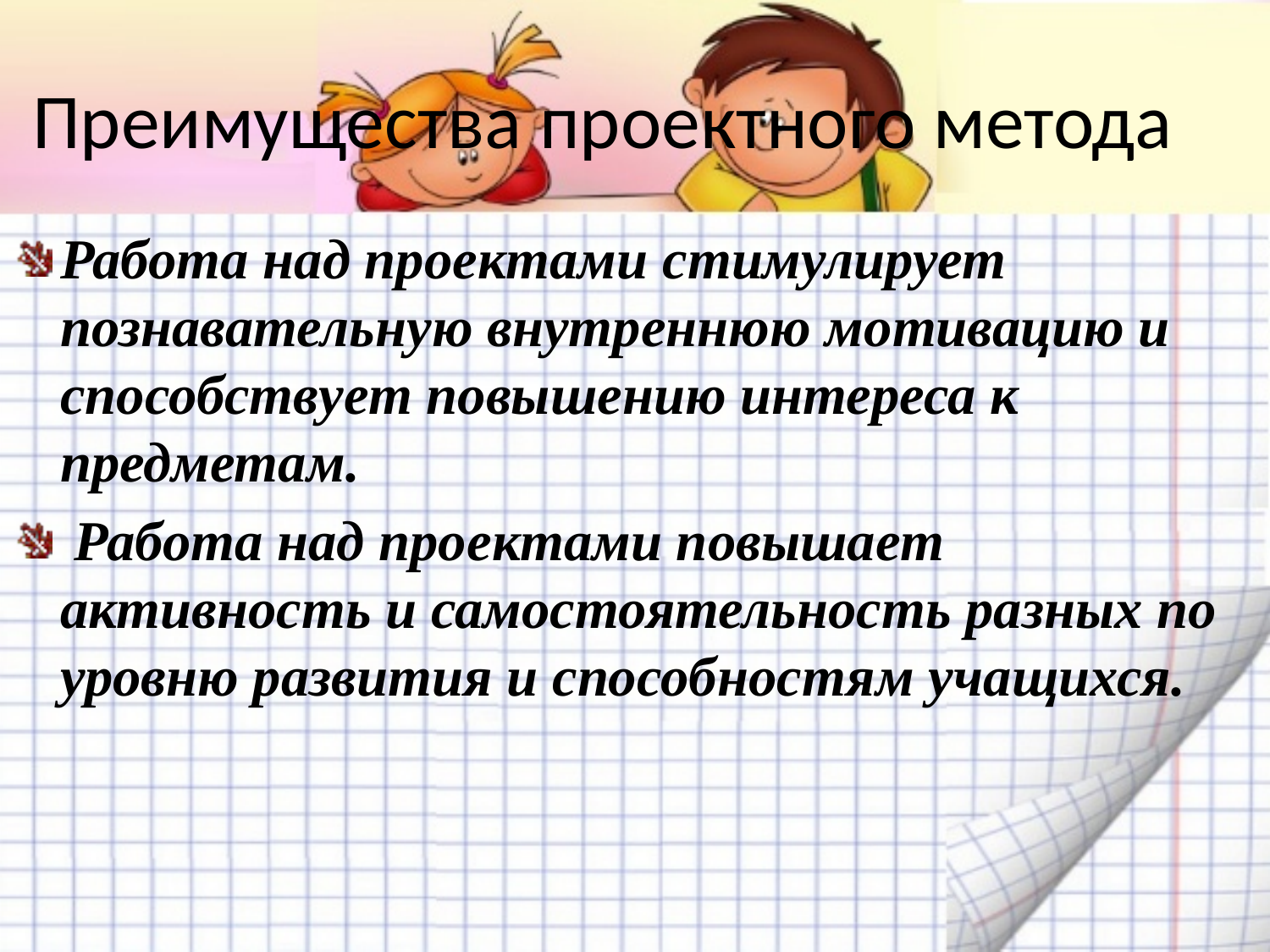

# Преимущества проектного метода
Работа над проектами стимулирует познавательную внутреннюю мотивацию и способствует повышению интереса к предметам.
 Работа над проектами повышает активность и самостоятельность разных по уровню развития и способностям учащихся.